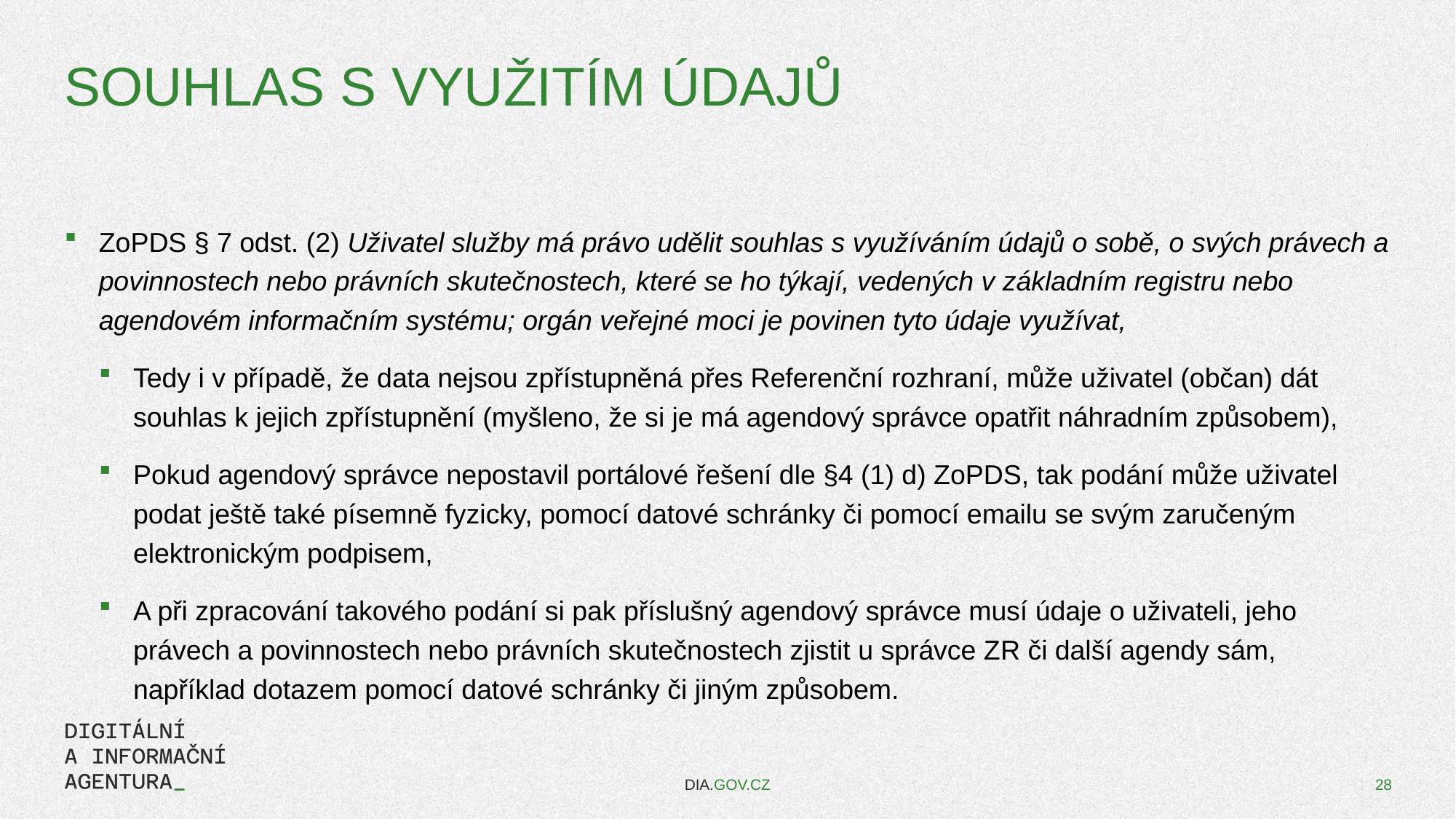

# Souhlas s využitím údajů
ZoPDS § 7 odst. (2) Uživatel služby má právo udělit souhlas s využíváním údajů o sobě, o svých právech a povinnostech nebo právních skutečnostech, které se ho týkají, vedených v základním registru nebo agendovém informačním systému; orgán veřejné moci je povinen tyto údaje využívat,
Tedy i v případě, že data nejsou zpřístupněná přes Referenční rozhraní, může uživatel (občan) dát souhlas k jejich zpřístupnění (myšleno, že si je má agendový správce opatřit náhradním způsobem),
Pokud agendový správce nepostavil portálové řešení dle §4 (1) d) ZoPDS, tak podání může uživatel podat ještě také písemně fyzicky, pomocí datové schránky či pomocí emailu se svým zaručeným elektronickým podpisem,
A při zpracování takového podání si pak příslušný agendový správce musí údaje o uživateli, jeho právech a povinnostech nebo právních skutečnostech zjistit u správce ZR či další agendy sám, například dotazem pomocí datové schránky či jiným způsobem.

DIA.GOV.CZ
28